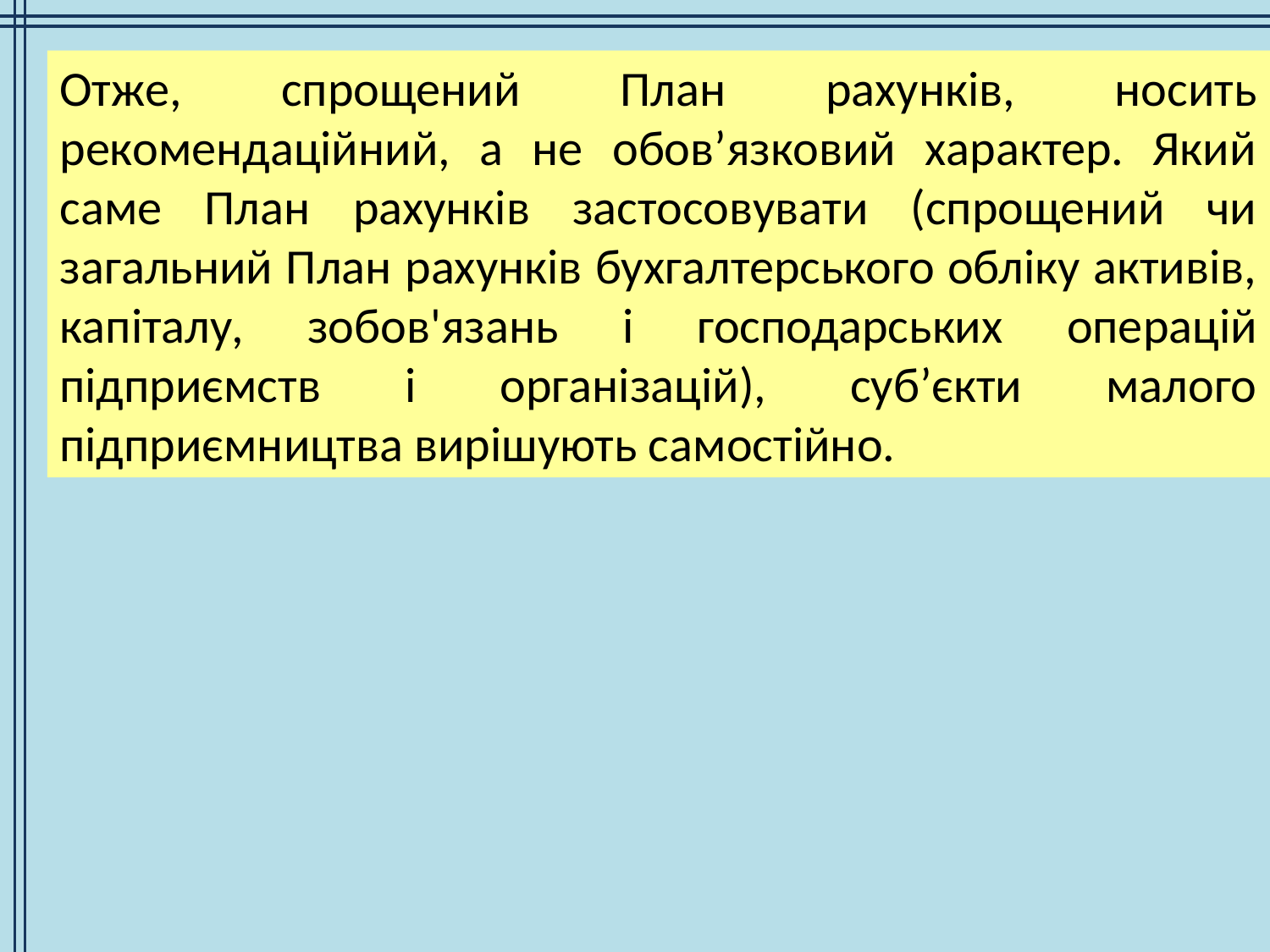

Отже, спрощений План рахунків, носить рекомендаційний, а не обов’язковий характер. Який саме План рахунків застосовувати (спрощений чи загальний План рахунків бухгалтерського обліку активів, капіталу, зобов'язань і господарських операцій підприємств і організацій), суб’єкти малого підприємництва вирішують самостійно.